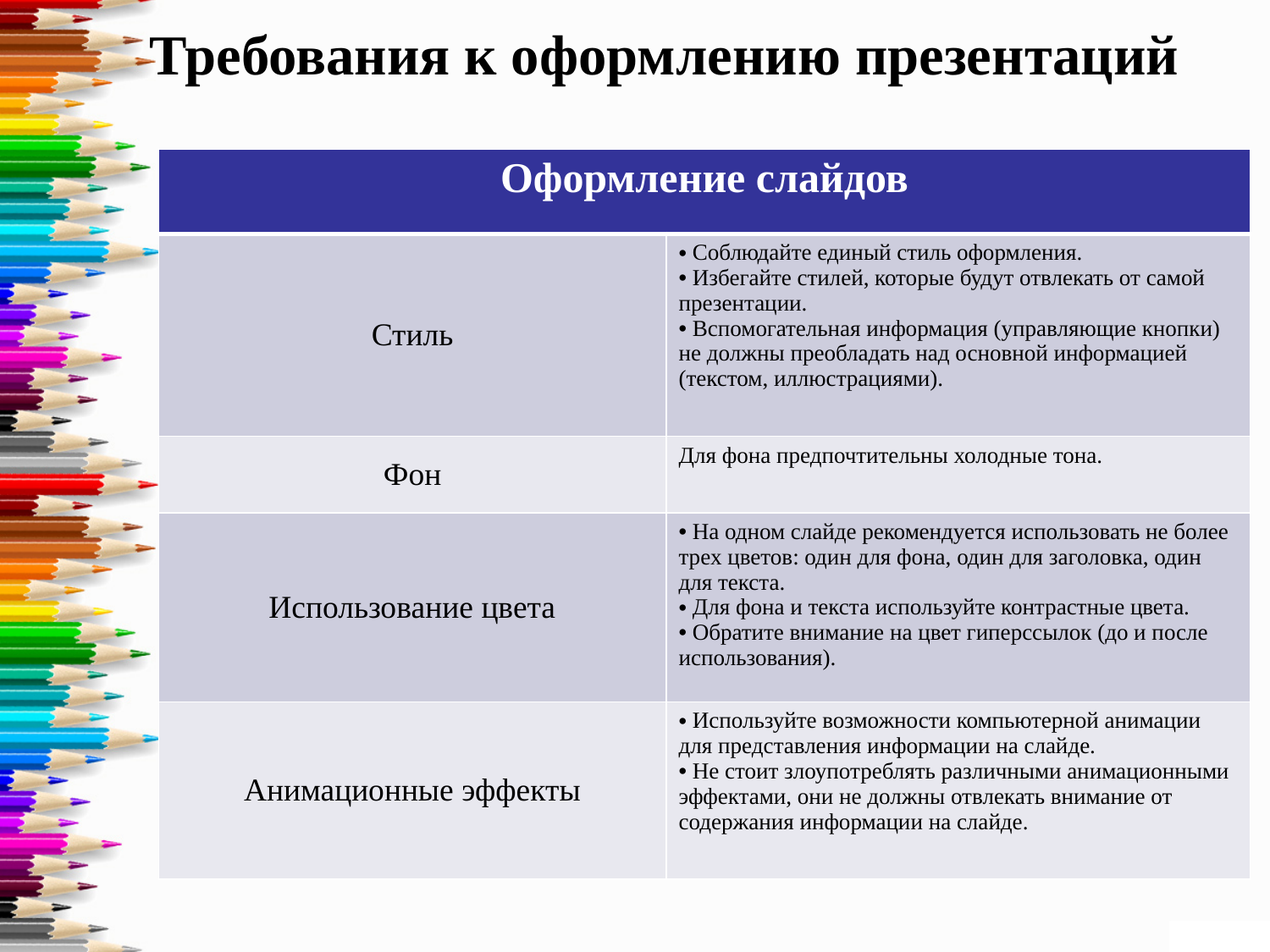

# Требования к оформлению презентаций
| Оформление слайдов |  |
| --- | --- |
| Стиль | Соблюдайте единый стиль оформления. Избегайте стилей, которые будут отвлекать от самой презентации. Вспомогательная информация (управляющие кнопки) не должны преобладать над основной информацией (текстом, иллюстрациями). |
| Фон | Для фона предпочтительны холодные тона. |
| Использование цвета | На одном слайде рекомендуется использовать не более трех цветов: один для фона, один для заголовка, один для текста. Для фона и текста используйте контрастные цвета. Обратите внимание на цвет гиперссылок (до и после использования). |
| Анимационные эффекты | Используйте возможности компьютерной анимации для представления информации на слайде. Не стоит злоупотреблять различными анимационными эффектами, они не должны отвлекать внимание от содержания информации на слайде. |